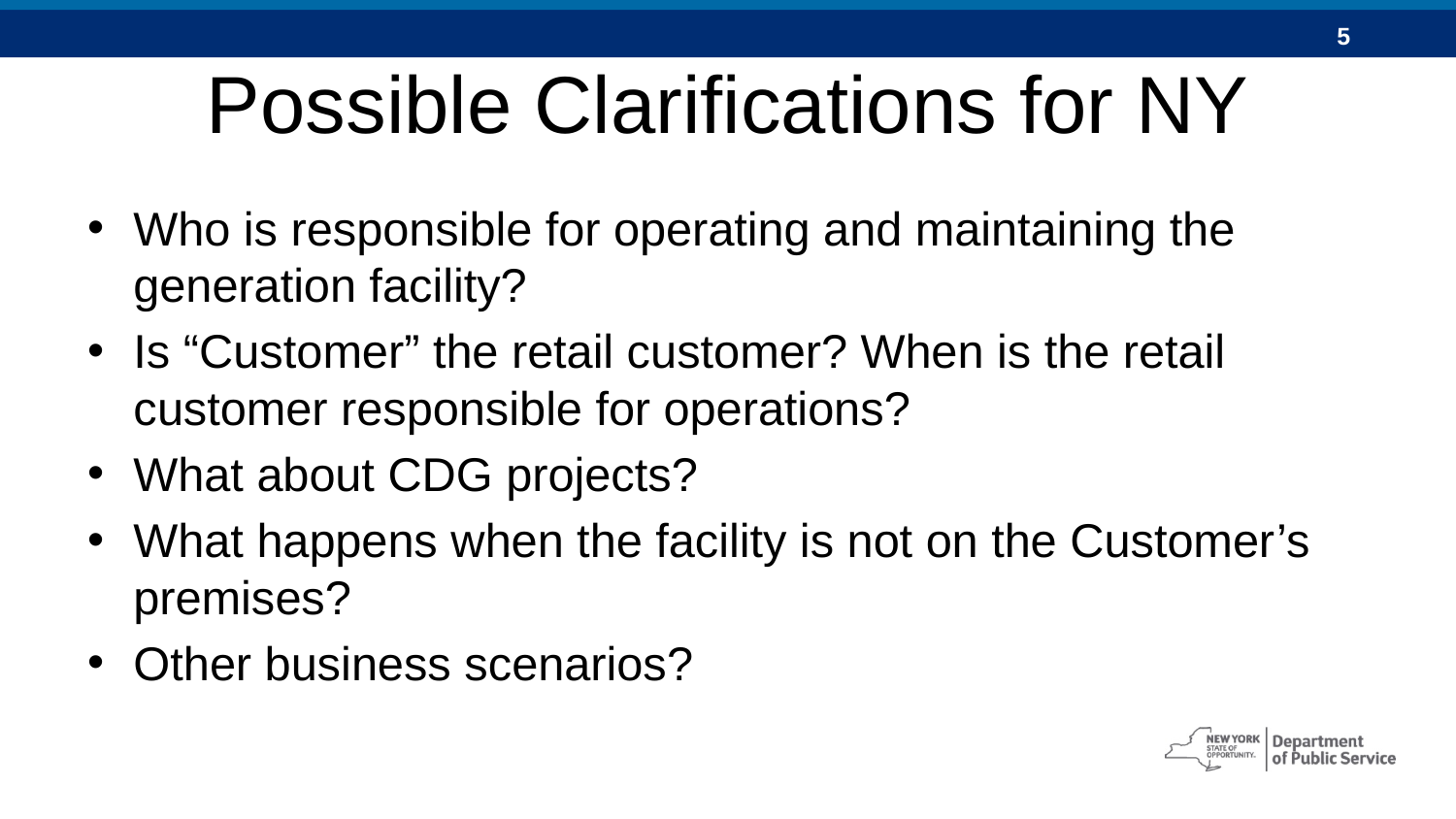

# Possible Clarifications for NY
Who is responsible for operating and maintaining the generation facility?
Is “Customer” the retail customer? When is the retail customer responsible for operations?
What about CDG projects?
What happens when the facility is not on the Customer’s premises?
Other business scenarios?